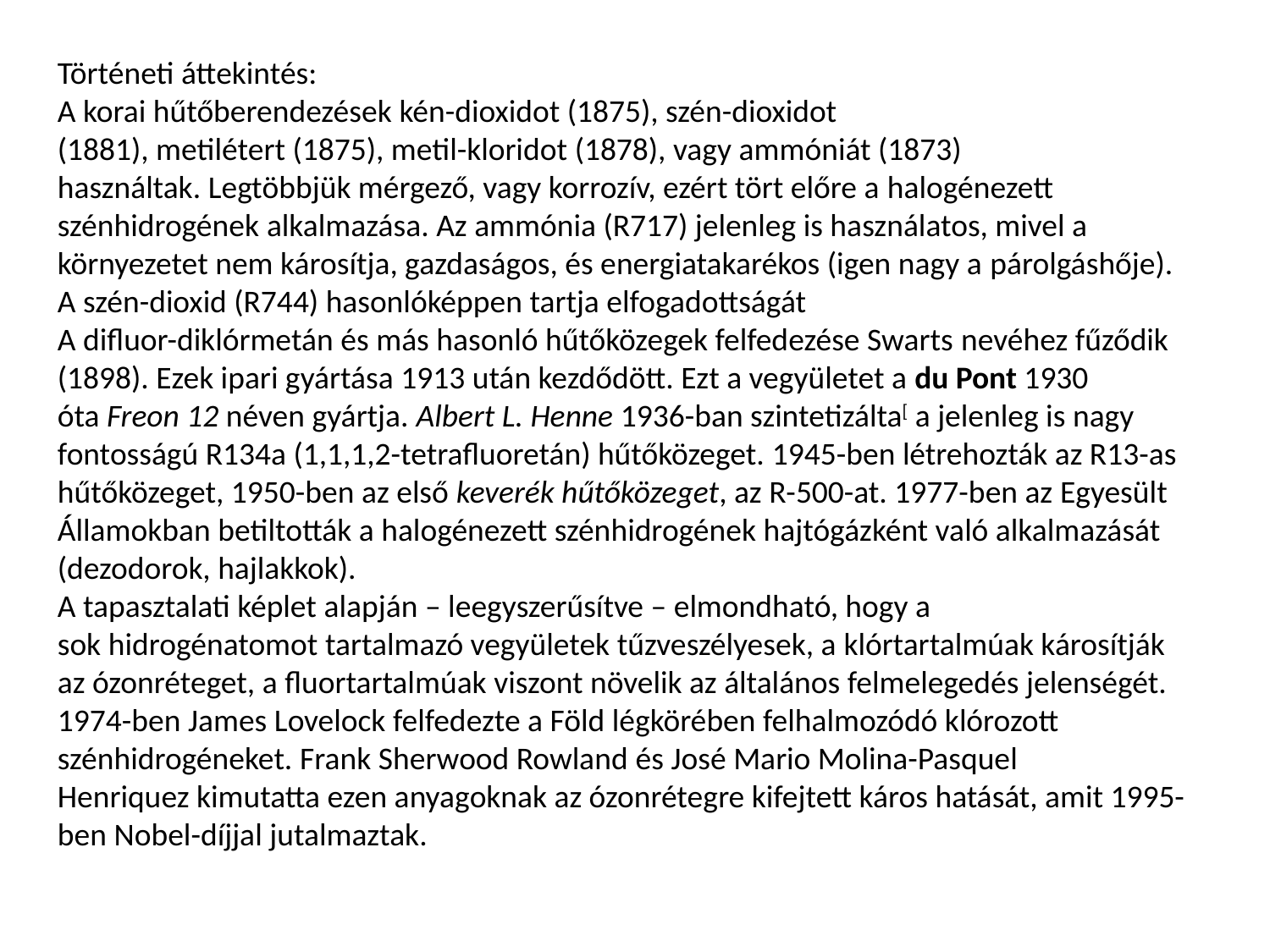

Történeti áttekintés:
A korai hűtőberendezések kén-dioxidot (1875), szén-dioxidot (1881), metilétert (1875), metil-kloridot (1878), vagy ammóniát (1873) használtak. Legtöbbjük mérgező, vagy korrozív, ezért tört előre a halogénezett szénhidrogének alkalmazása. Az ammónia (R717) jelenleg is használatos, mivel a környezetet nem károsítja, gazdaságos, és energiatakarékos (igen nagy a párolgáshője). A szén-dioxid (R744) hasonlóképpen tartja elfogadottságát
A difluor-diklórmetán és más hasonló hűtőközegek felfedezése Swarts nevéhez fűződik (1898). Ezek ipari gyártása 1913 után kezdődött. Ezt a vegyületet a du Pont 1930 óta Freon 12 néven gyártja. Albert L. Henne 1936-ban szintetizálta[ a jelenleg is nagy fontosságú R134a (1,1,1,2-tetrafluoretán) hűtőközeget. 1945-ben létrehozták az R13-as hűtőközeget, 1950-ben az első keverék hűtőközeget, az R-500-at. 1977-ben az Egyesült Államokban betiltották a halogénezett szénhidrogének hajtógázként való alkalmazását (dezodorok, hajlakkok).
A tapasztalati képlet alapján – leegyszerűsítve – elmondható, hogy a sok hidrogénatomot tartalmazó vegyületek tűzveszélyesek, a klórtartalmúak károsítják az ózonréteget, a fluortartalmúak viszont növelik az általános felmelegedés jelenségét.
1974-ben James Lovelock felfedezte a Föld légkörében felhalmozódó klórozott szénhidrogéneket. Frank Sherwood Rowland és José Mario Molina-Pasquel Henriquez kimutatta ezen anyagoknak az ózonrétegre kifejtett káros hatását, amit 1995-ben Nobel-díjjal jutalmaztak.